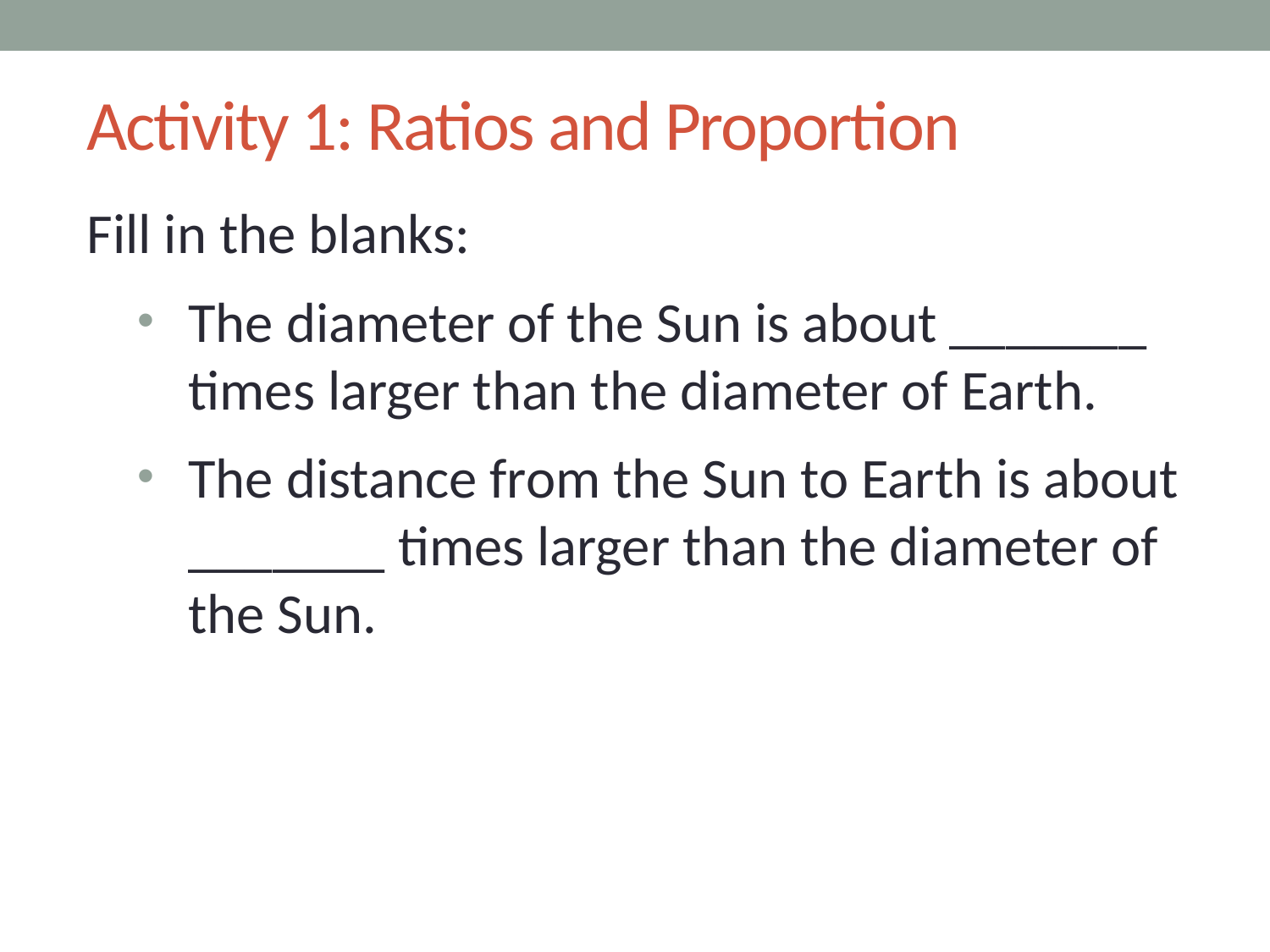

# Activity 1: Ratios and Proportion
Fill in the blanks:
The diameter of the Sun is about _______ times larger than the diameter of Earth.
The distance from the Sun to Earth is about _______ times larger than the diameter of
the Sun.